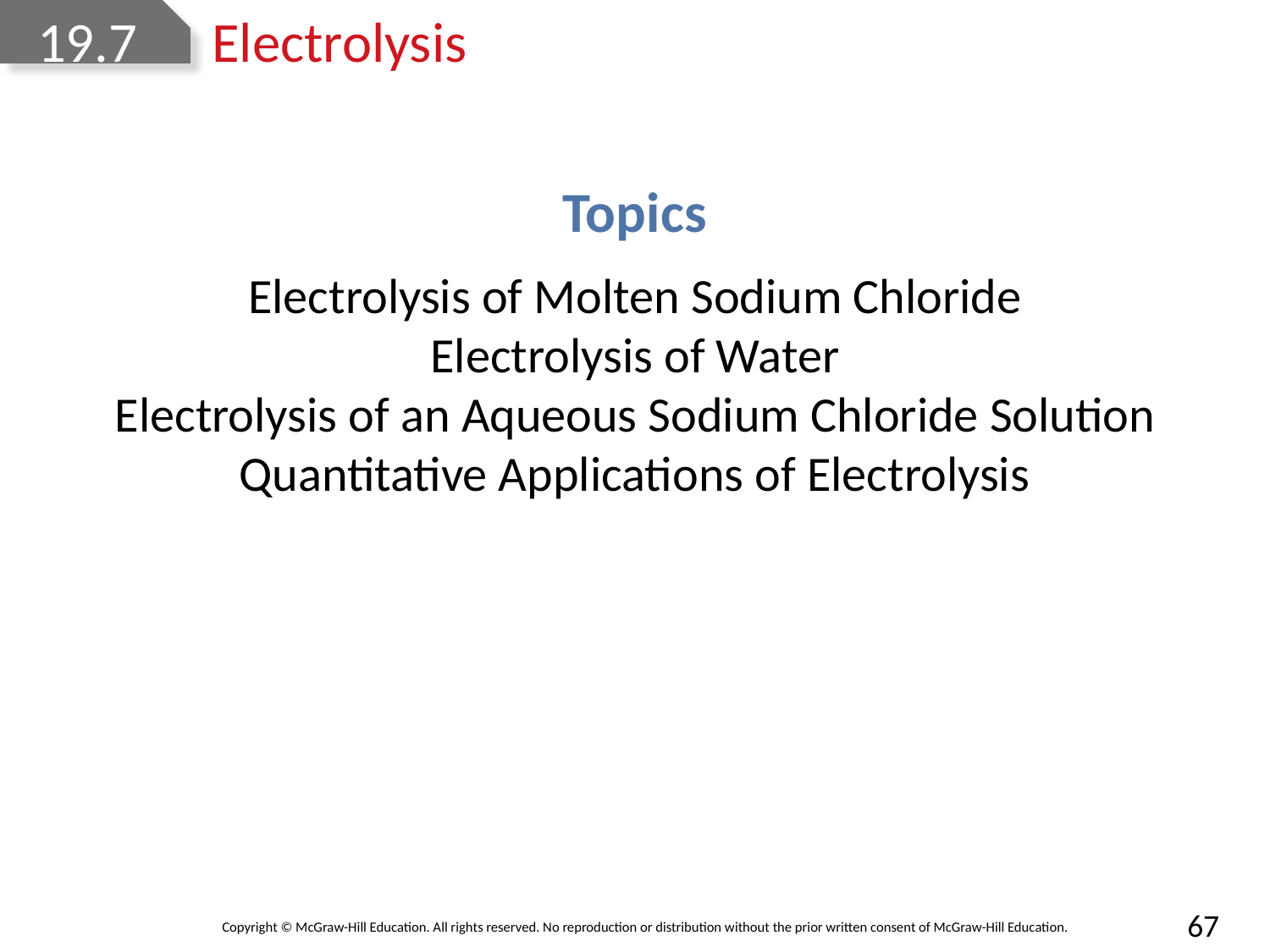

# 19.7	Electrolysis
Topics
Electrolysis of Molten Sodium Chloride
Electrolysis of Water
Electrolysis of an Aqueous Sodium Chloride Solution
Quantitative Applications of Electrolysis